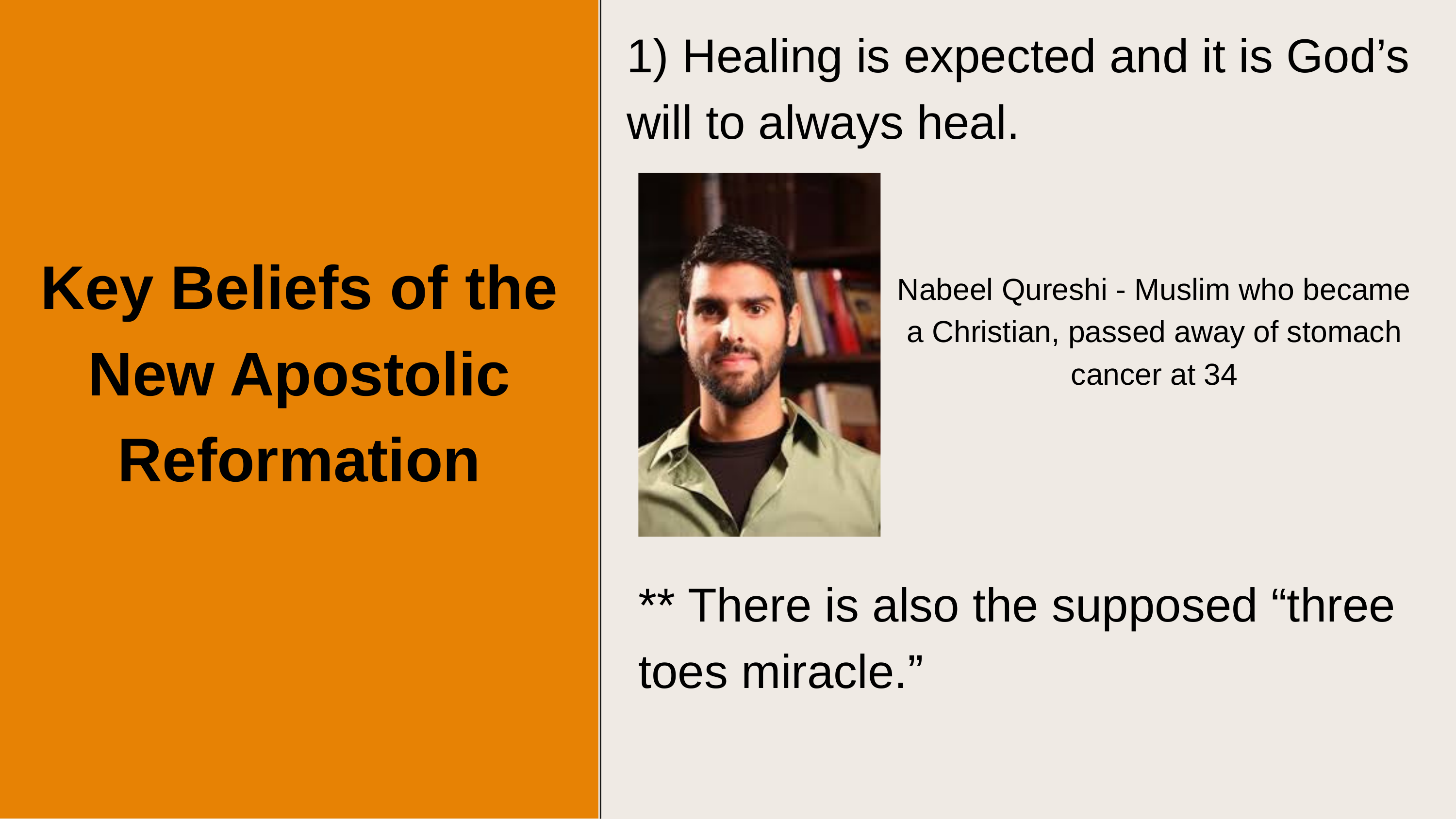

1) Healing is expected and it is God’s will to always heal.

Key Beliefs of the New Apostolic Reformation
Nabeel Qureshi - Muslim who became a Christian, passed away of stomach cancer at 34
** There is also the supposed “three toes miracle.”